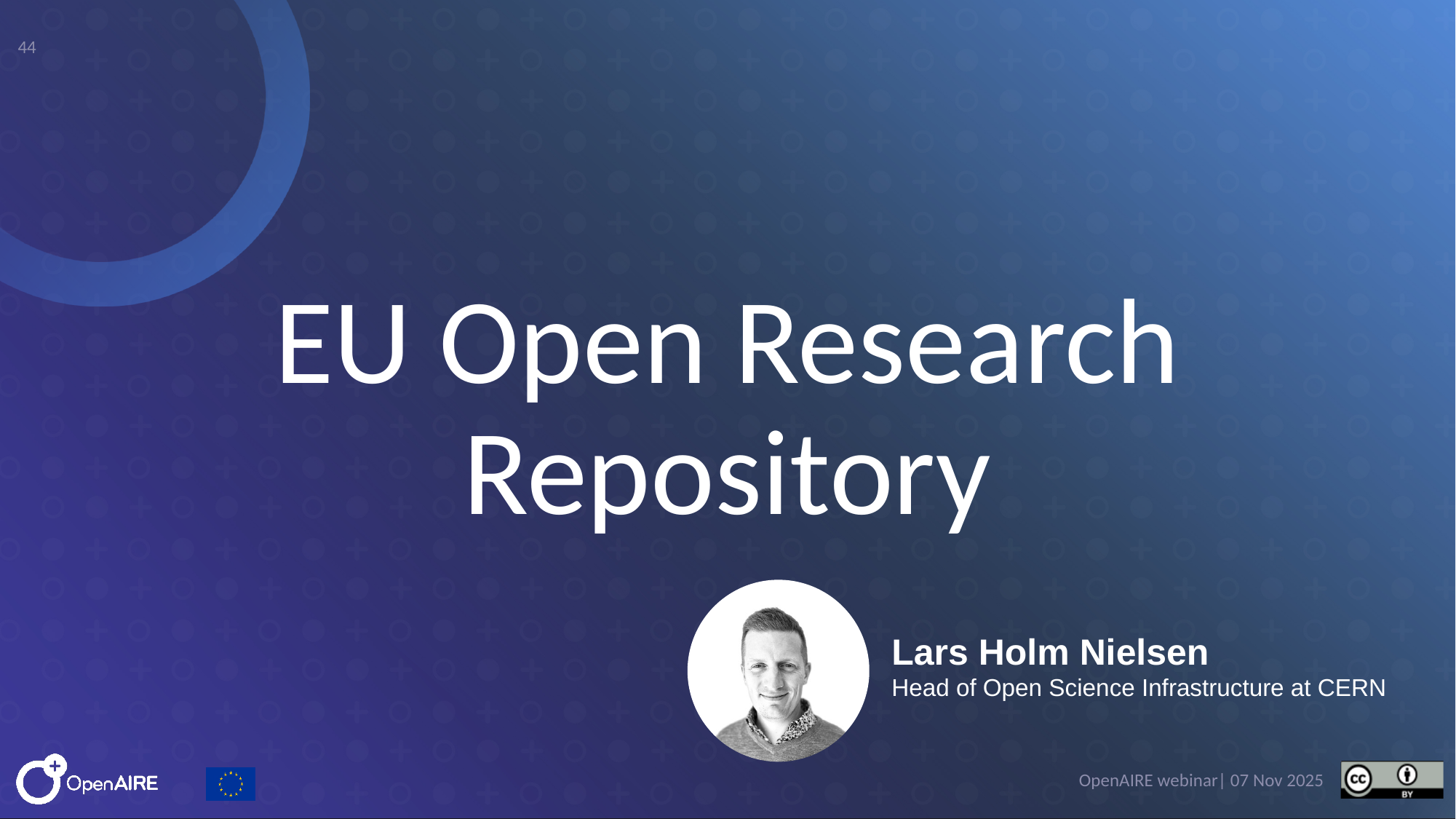

44
# EU Open Research Repository

Lars Holm Nielsen
Head of Open Science Infrastructure at CERN